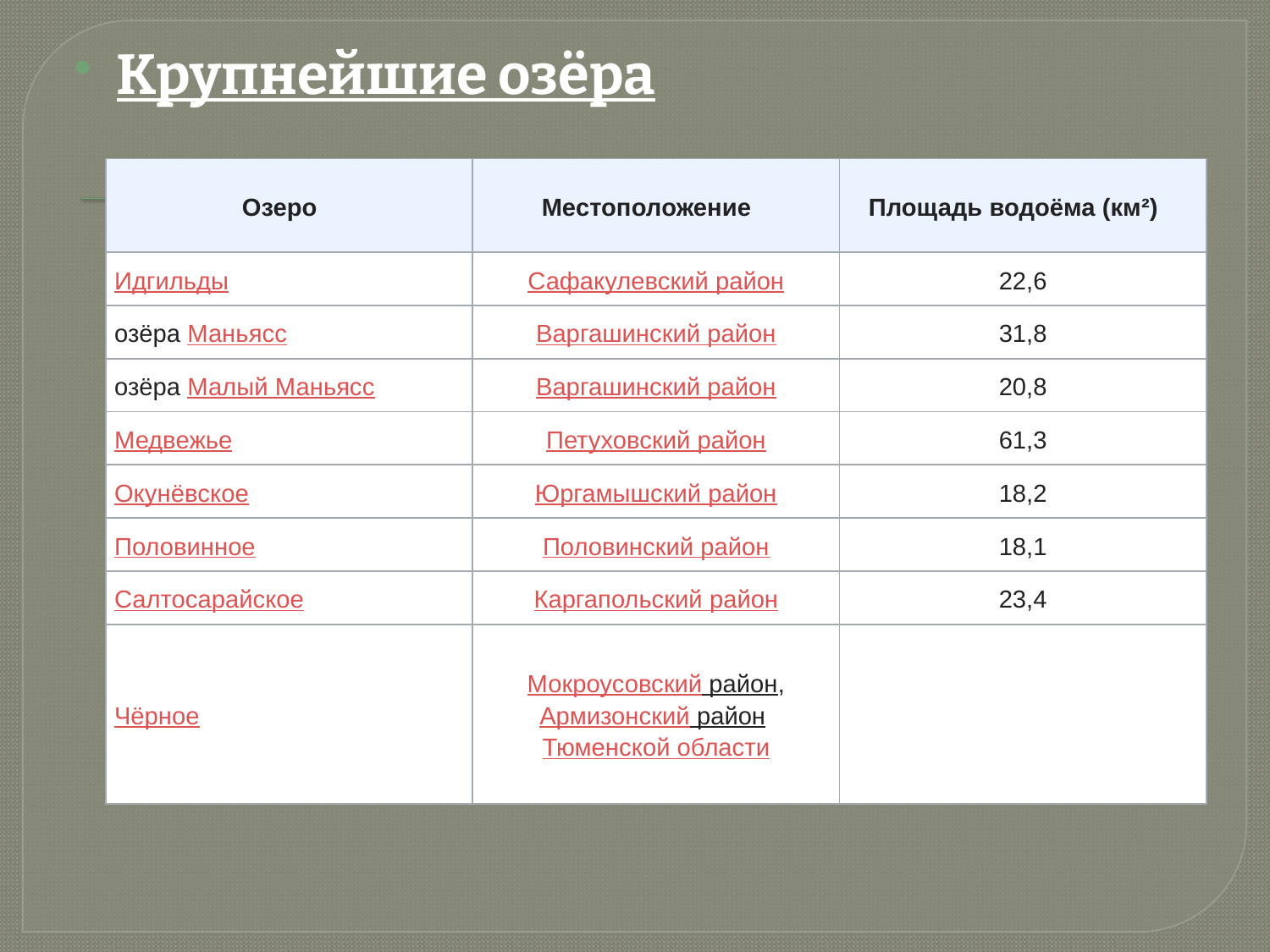

Крупнейшие озёра

#
| Озеро | Местоположение | Площадь водоёма (км²) |
| --- | --- | --- |
| Идгильды | Сафакулевский район | 22,6 |
| озёра Маньясс | Варгашинский район | 31,8 |
| озёра Малый Маньясс | Варгашинский район | 20,8 |
| Медвежье | Петуховский район | 61,3 |
| Окунёвское | Юргамышский район | 18,2 |
| Половинное | Половинский район | 18,1 |
| Салтосарайское | Каргапольский район | 23,4 |
| Чёрное | Мокроусовский район, Армизонский район Тюменской области |  |